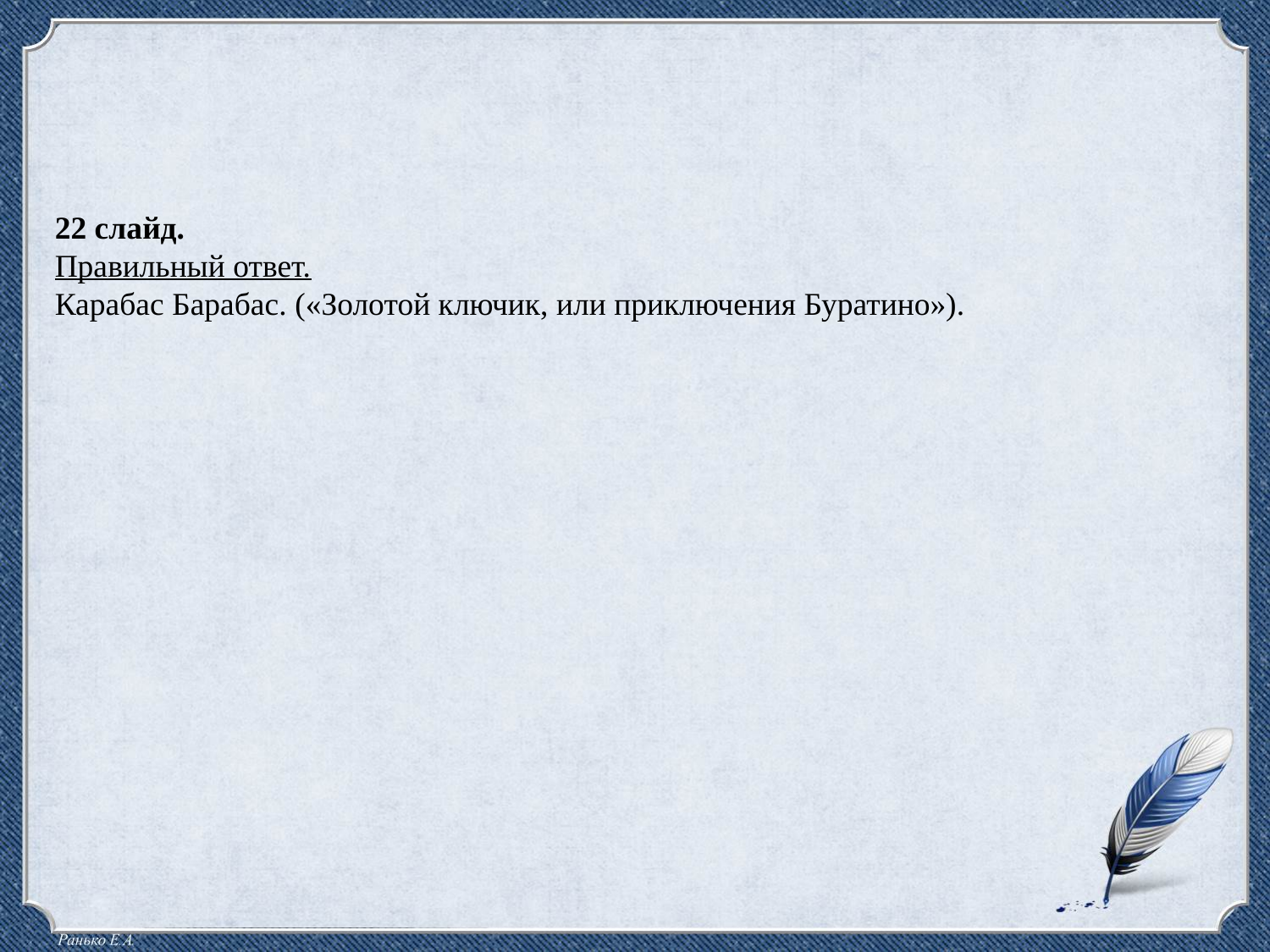

22 слайд.
Правильный ответ.
Карабас Барабас. («Золотой ключик, или приключения Буратино»).